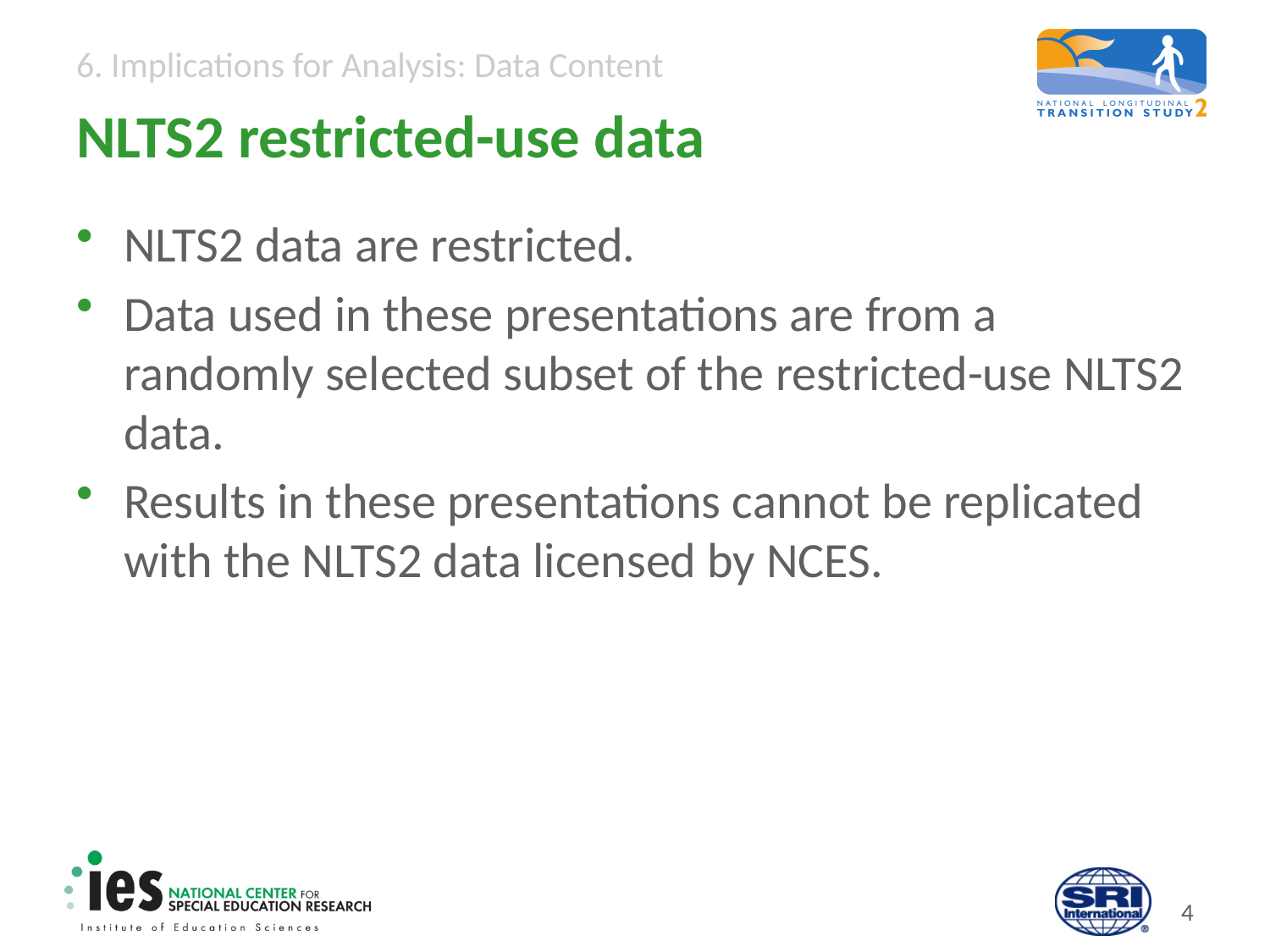

# NLTS2 restricted-use data
NLTS2 data are restricted.
Data used in these presentations are from a randomly selected subset of the restricted-use NLTS2 data.
Results in these presentations cannot be replicated with the NLTS2 data licensed by NCES.

4